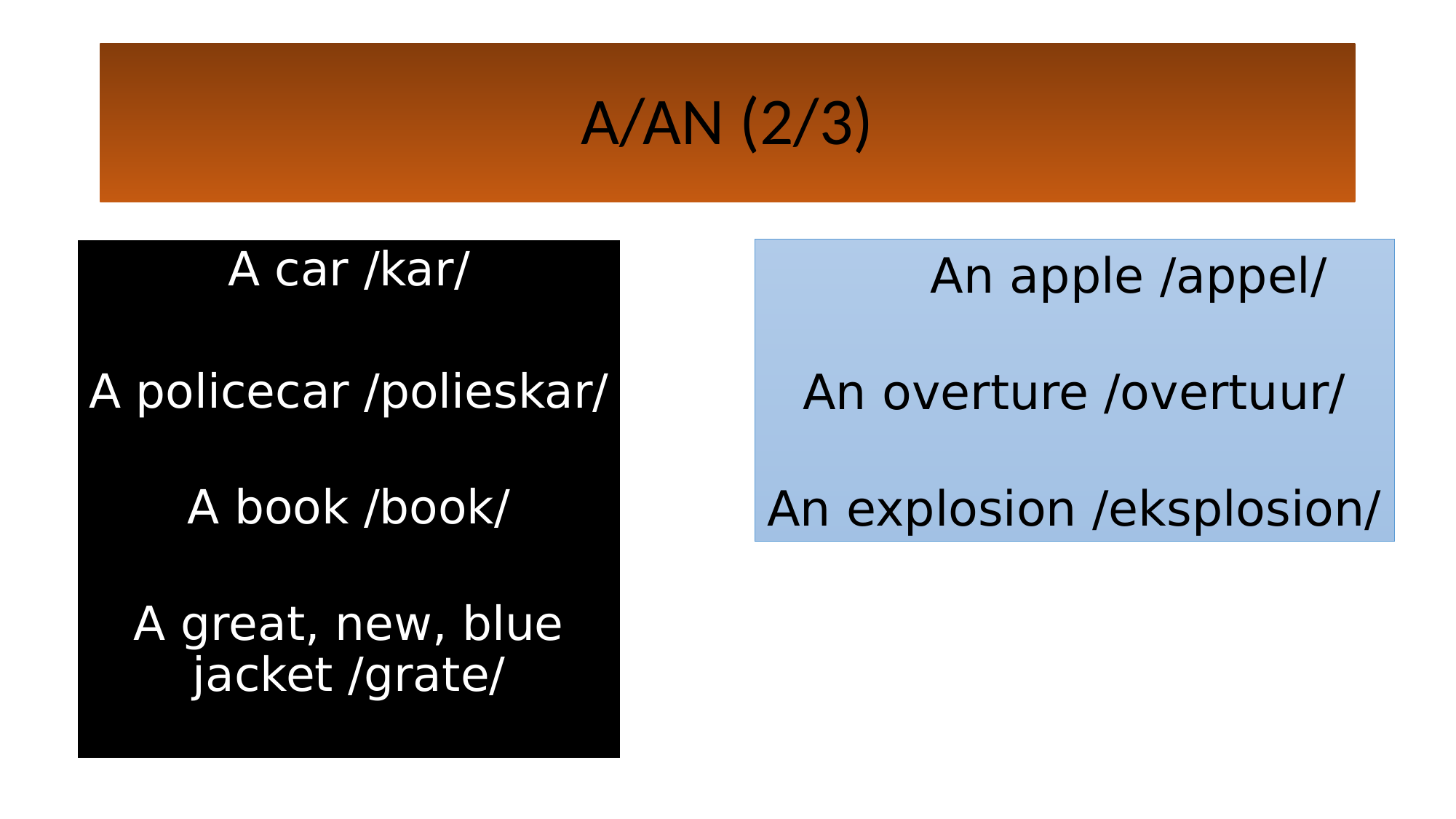

# A/AN (2/3)
A car /kar/
A policecar /polieskar/
A book /book/
A great, new, blue jacket /grate/

 	An apple /appel/
An overture /overtuur/
An explosion /eksplosion/